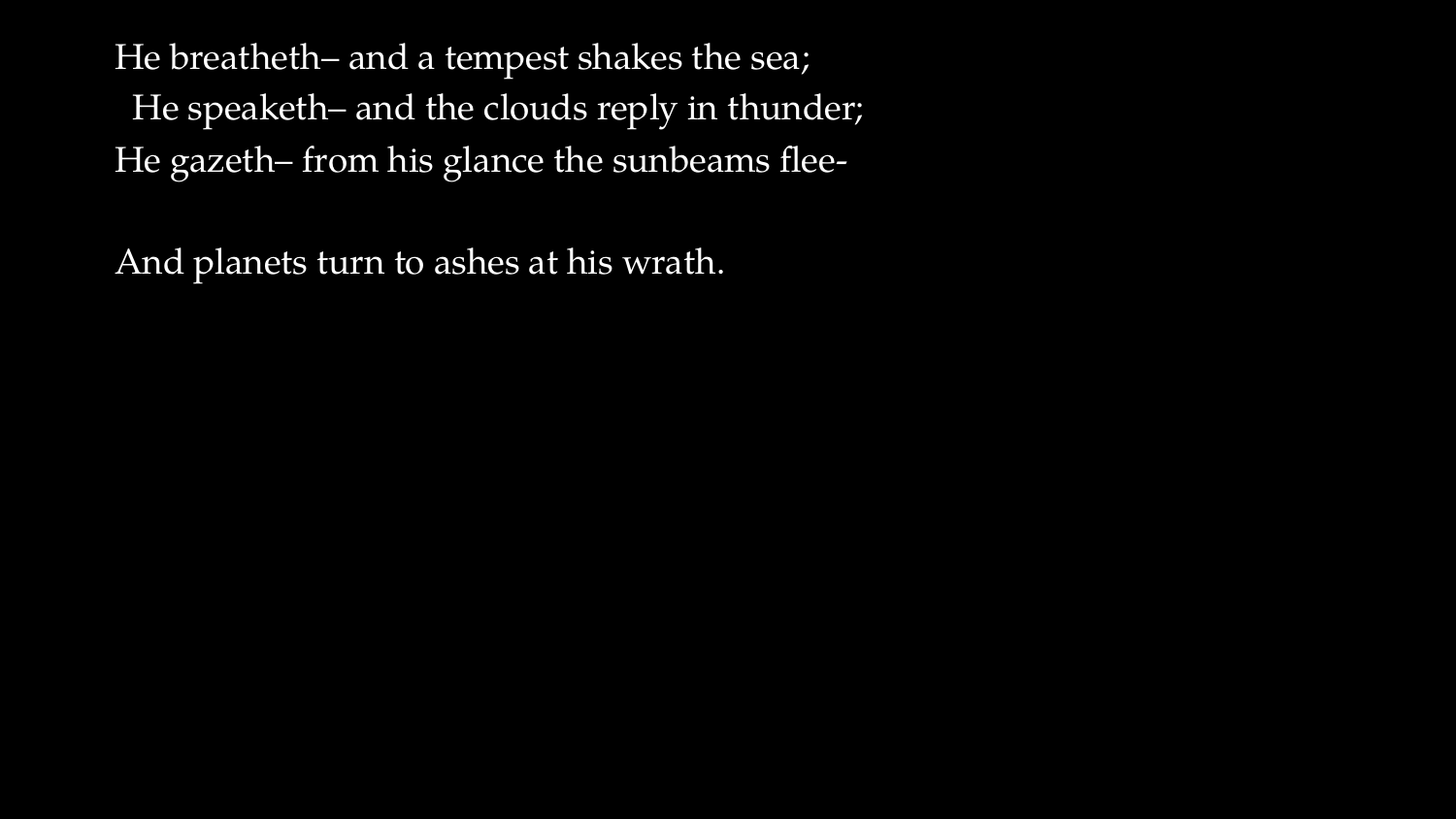

# He breatheth– and a tempest shakes the sea; He speaketh– and the clouds reply in thunder; He gazeth– from his glance the sunbeams flee- And planets turn to ashes at his wrath.